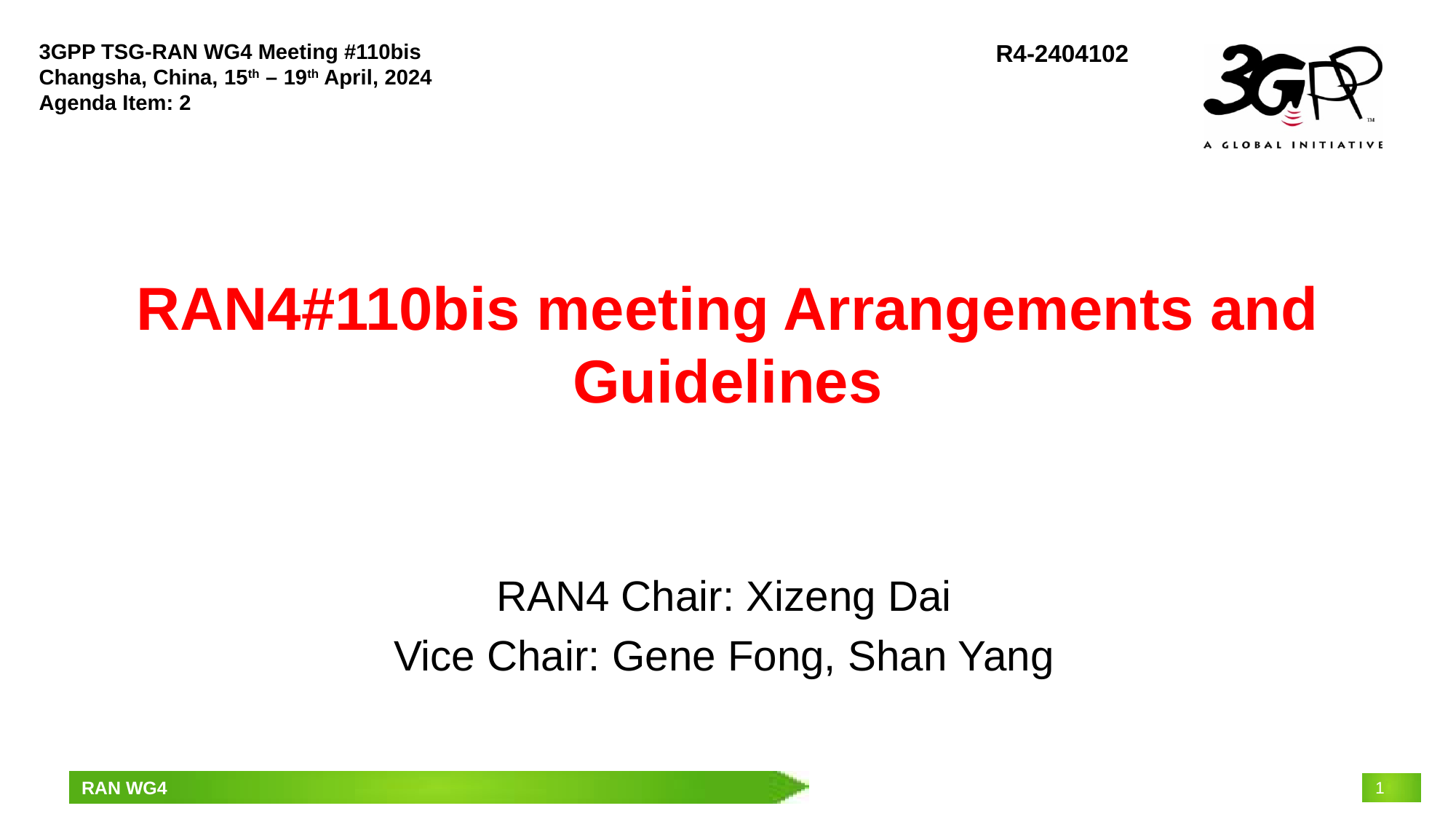

3GPP TSG-RAN WG4 Meeting #110bis
Changsha, China, 15th – 19th April, 2024
Agenda Item: 2
R4-2404102
# RAN4#110bis meeting Arrangements and Guidelines
RAN4 Chair: Xizeng Dai
Vice Chair: Gene Fong, Shan Yang